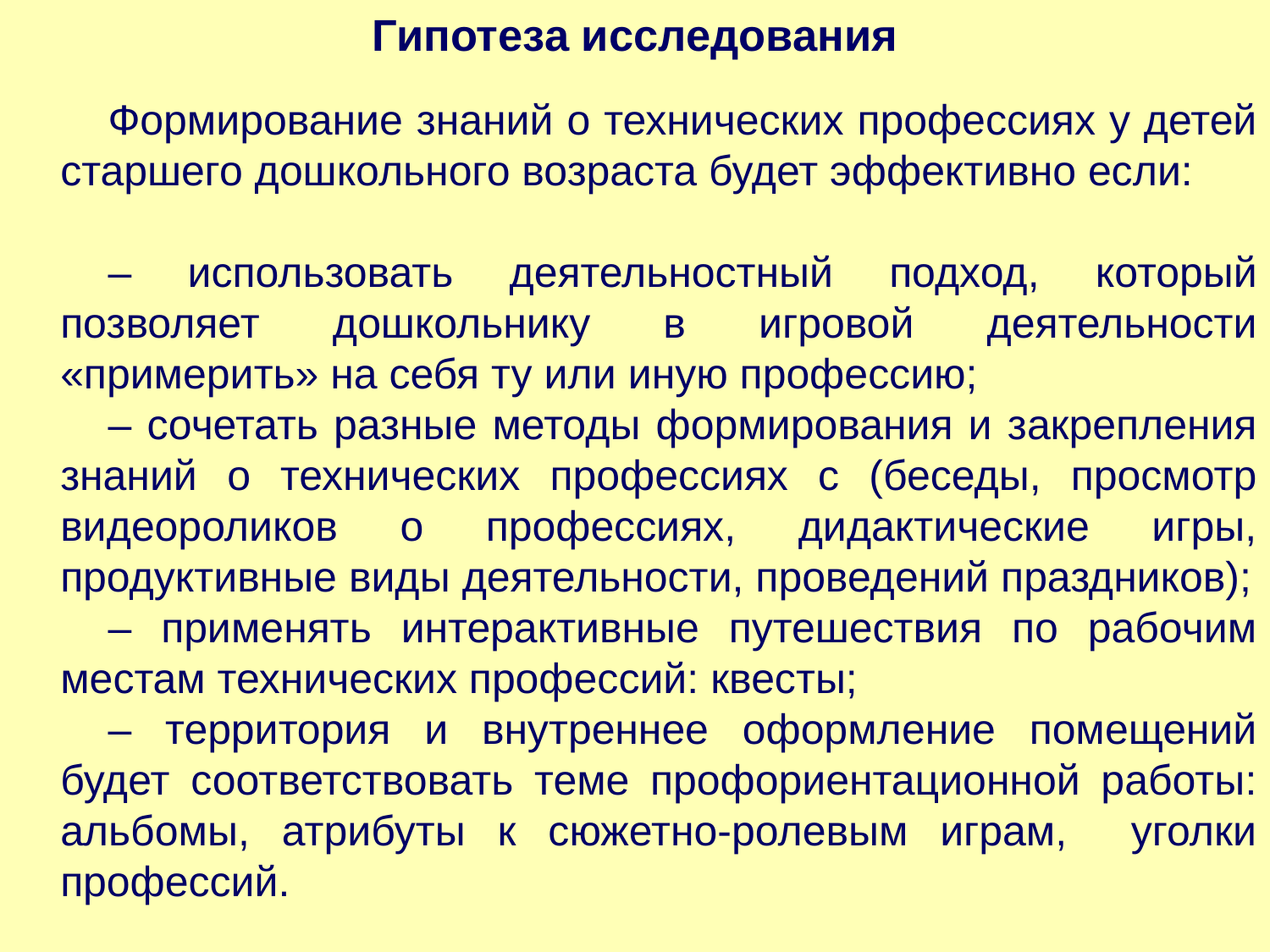

# Гипотеза исследования
Формирование знаний о технических профессиях у детей старшего дошкольного возраста будет эффективно если:

– использовать деятельностный подход, который позволяет дошкольнику в игровой деятельности «примерить» на себя ту или иную профессию;
– сочетать разные методы формирования и закрепления знаний о технических профессиях с (беседы, просмотр видеороликов о профессиях, дидактические игры, продуктивные виды деятельности, проведений праздников);
– применять интерактивные путешествия по рабочим местам технических профессий: квесты;
– территория и внутреннее оформление помещений будет соответствовать теме профориентационной работы: альбомы, атрибуты к сюжетно-ролевым играм,  уголки профессий.